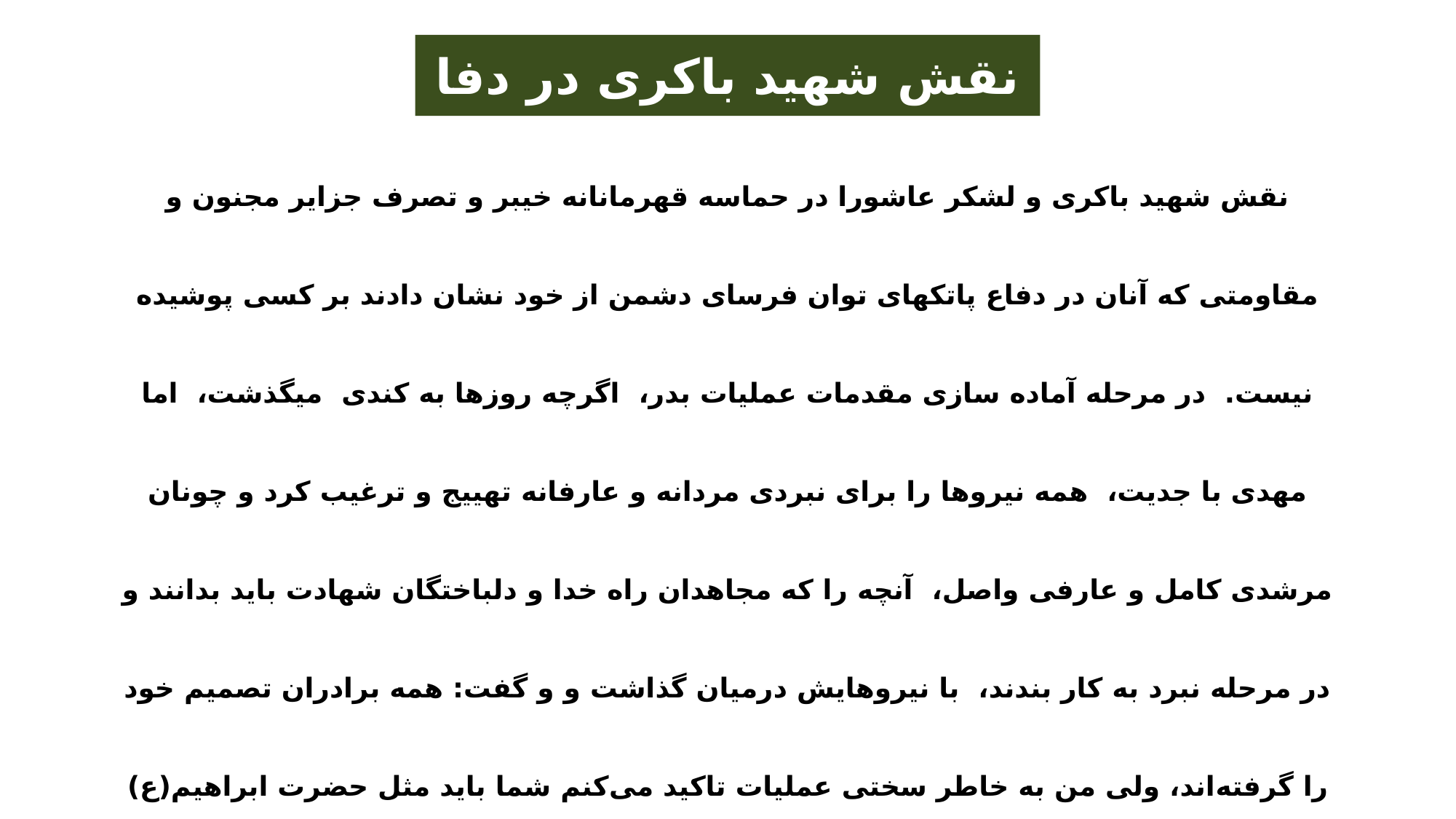

نقش شهید باکری در دفاع مقدس
نقش شهید باکری و لشکر عاشورا در حماسه قهرمانانه خیبر و تصرف جزایر مجنون و مقاومتی که آنان در دفاع پاتکهای توان فرسای دشمن از خود نشان دادند بر کسی پوشیده نیست.  در مرحله آماده سازی مقدمات عملیات بدر،  اگرچه روزها به کندی  میگذشت،  اما مهدی با جدیت،  همه نیروها را برای نبردی مردانه و عارفانه تهییج و ترغیب کرد و چونان مرشدی کامل و عارفی واصل،  آنچه را که مجاهدان راه خدا و دلباختگان شهادت باید بدانند و در مرحله نبرد به کار بندند،  با نیروهایش درمیان گذاشت و و گفت: همه برادران تصمیم خود را گرفته‌اند، ولی من به خاطر سختی عملیات تاکید می‌کنم شما باید مثل حضرت ابراهیم(ع) باشید که رحمت خدا شامل حالش شد، مثل او در آتش بروید. خداوند اگر مصلحت بداند به صفوف دشمن رخنه خواهید کرد. باید در حد نهایی از سلاح مقاومت استفاده کنیم.